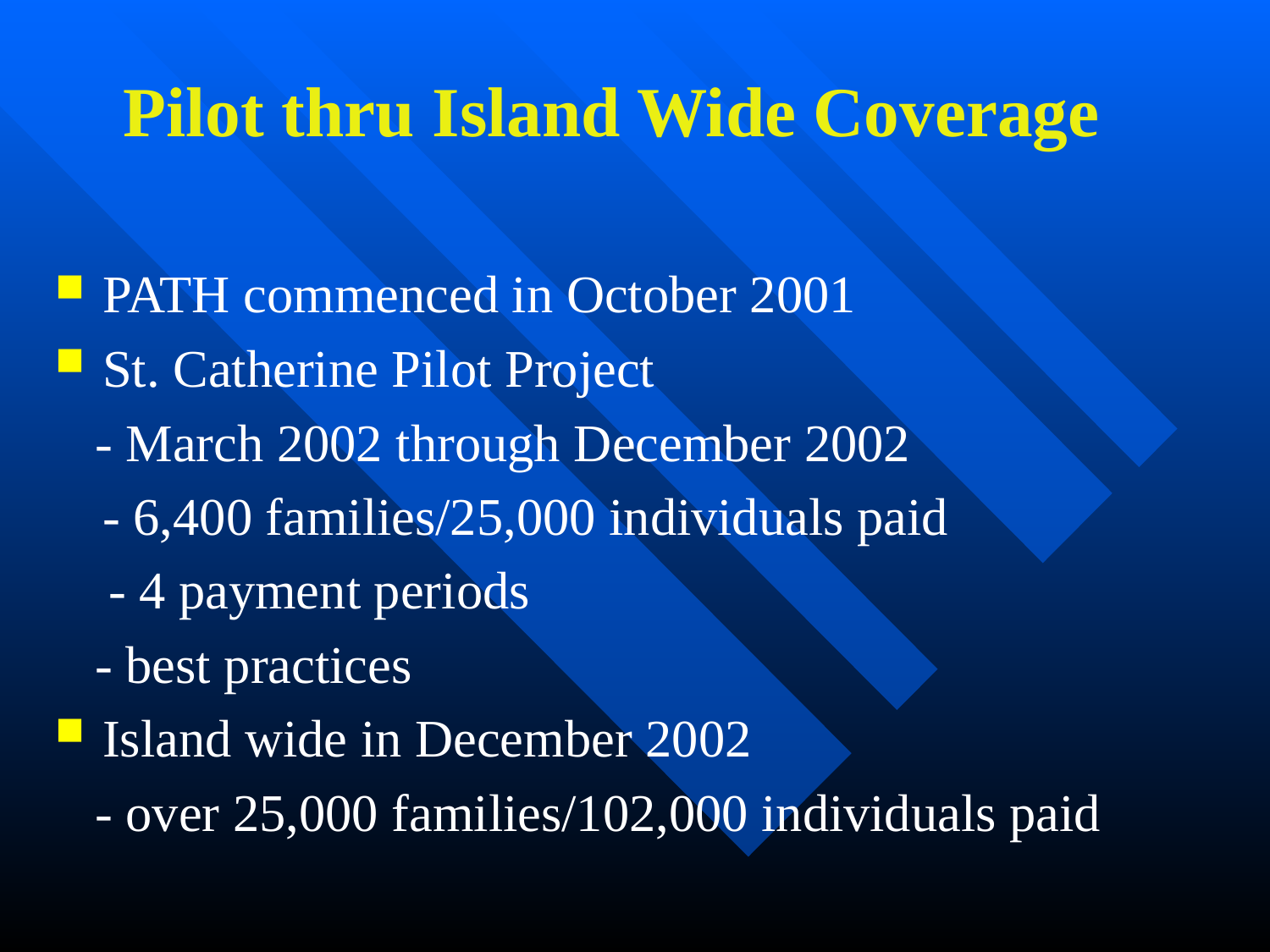

# Pilot thru Island Wide Coverage
PATH commenced in October 2001
St. Catherine Pilot Project
   - March 2002 through December 2002
	- 6,400 families/25,000 individuals paid
    - 4 payment periods
   - best practices
Island wide in December 2002
   - over 25,000 families/102,000 individuals paid